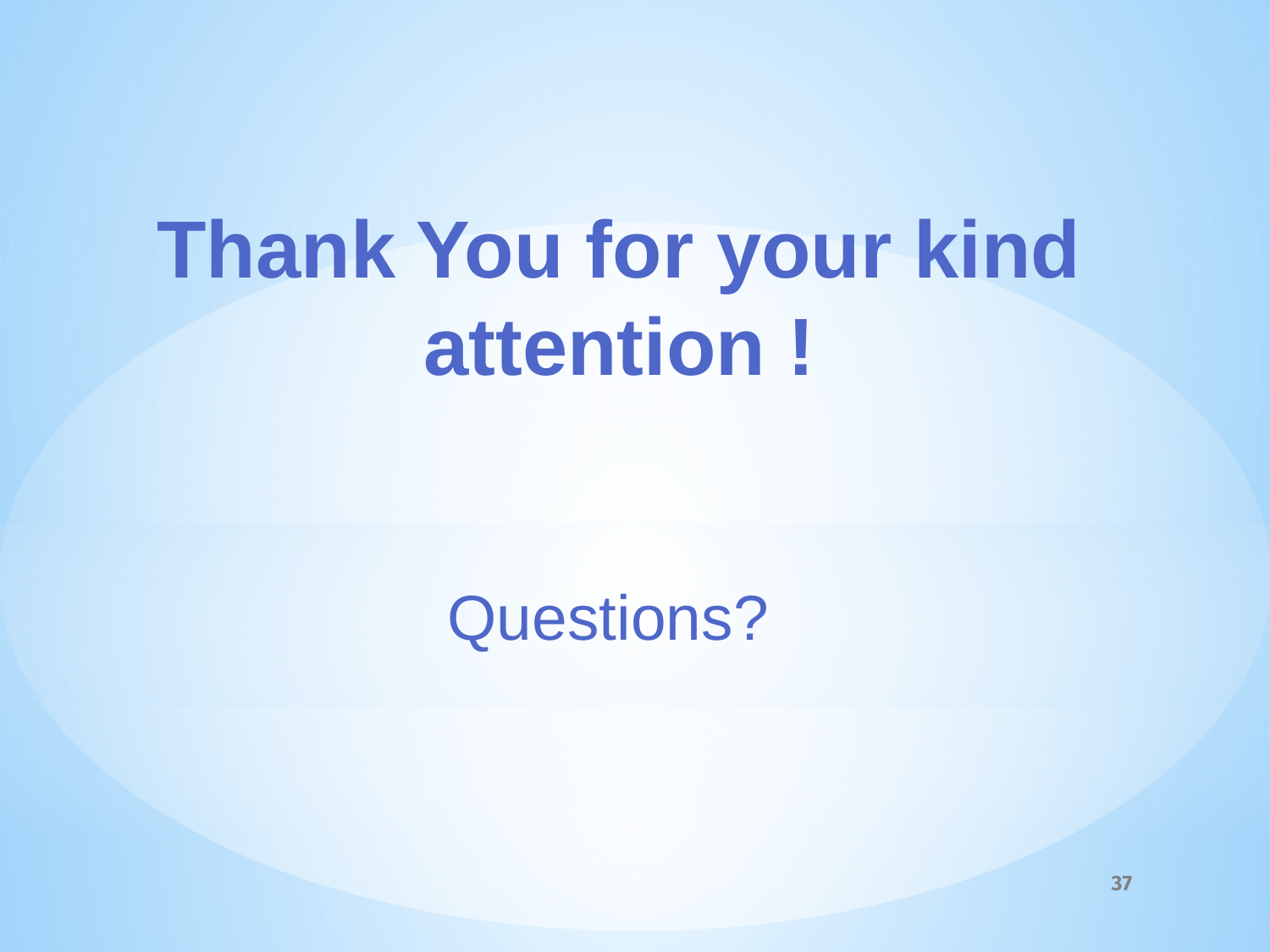

Thank You for your kind attention !
Questions?
37